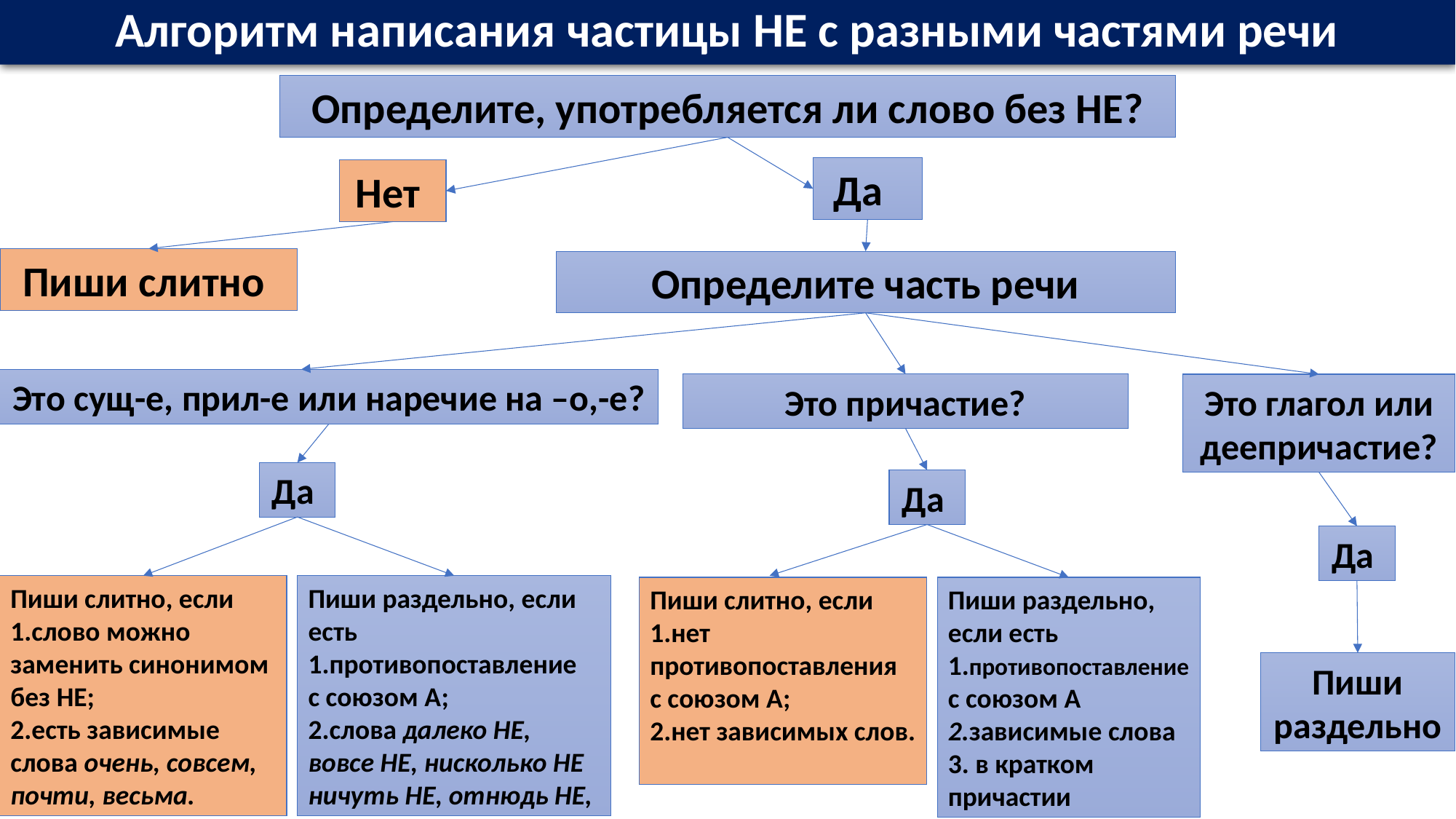

Алгоритм написания частицы НЕ с разными частями речи
Определите, употребляется ли слово без НЕ?
Да
Нет
Пиши слитно
Определите часть речи
Это сущ-е, прил-е или наречие на –о,-е?
Это причастие?
Это глагол или деепричастие?
Да
Да
Да
Пиши раздельно, если есть 1.противопоставление
с союзом А;
2.слова далеко НЕ, вовсе НЕ, нисколько НЕ
ничуть НЕ, отнюдь НЕ,
Пиши слитно, если
1.слово можно заменить синонимом без НЕ;
2.есть зависимые слова очень, совсем, почти, весьма.
Пиши слитно, если
1.нет противопоставления
с союзом А;
2.нет зависимых слов.
Пиши раздельно, если есть
1.противопоставление
с союзом А
2.зависимые слова
3. в кратком причастии
Пиши раздельно